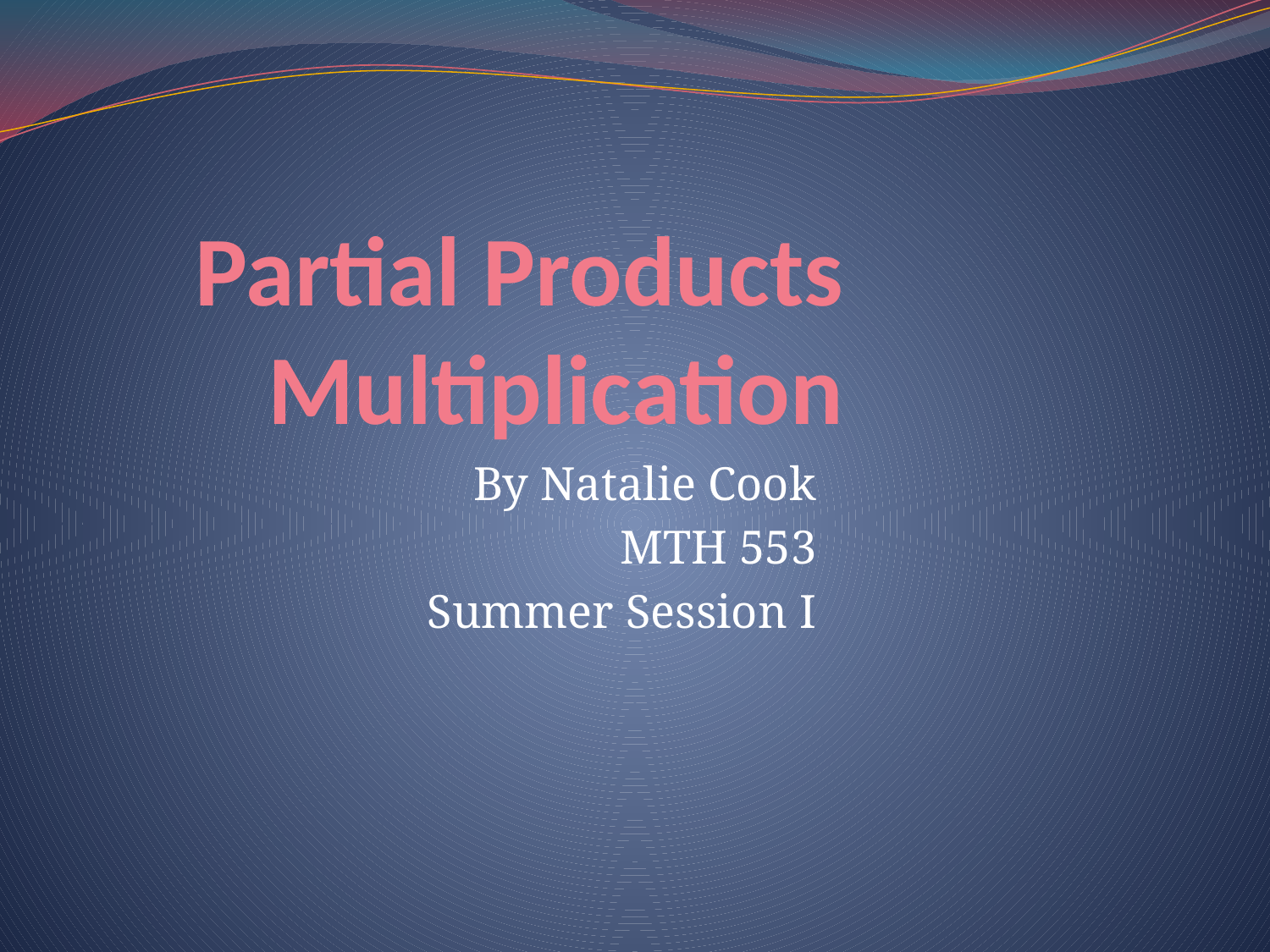

# Partial Products Multiplication
By Natalie Cook
MTH 553
Summer Session I